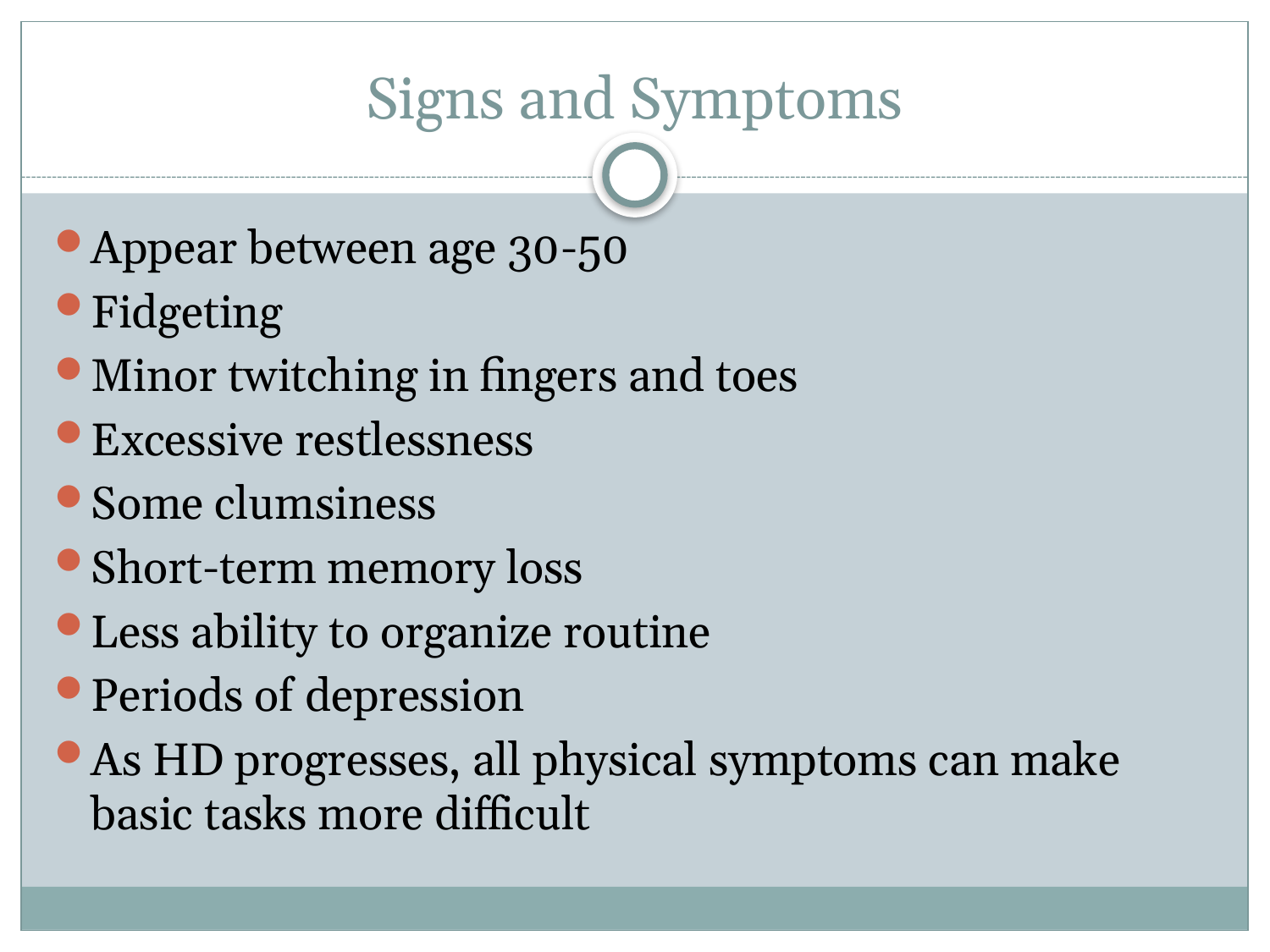

# Signs and Symptoms
Appear between age 30-50
Fidgeting
Minor twitching in fingers and toes
Excessive restlessness
Some clumsiness
Short-term memory loss
Less ability to organize routine
Periods of depression
As HD progresses, all physical symptoms can make basic tasks more difficult